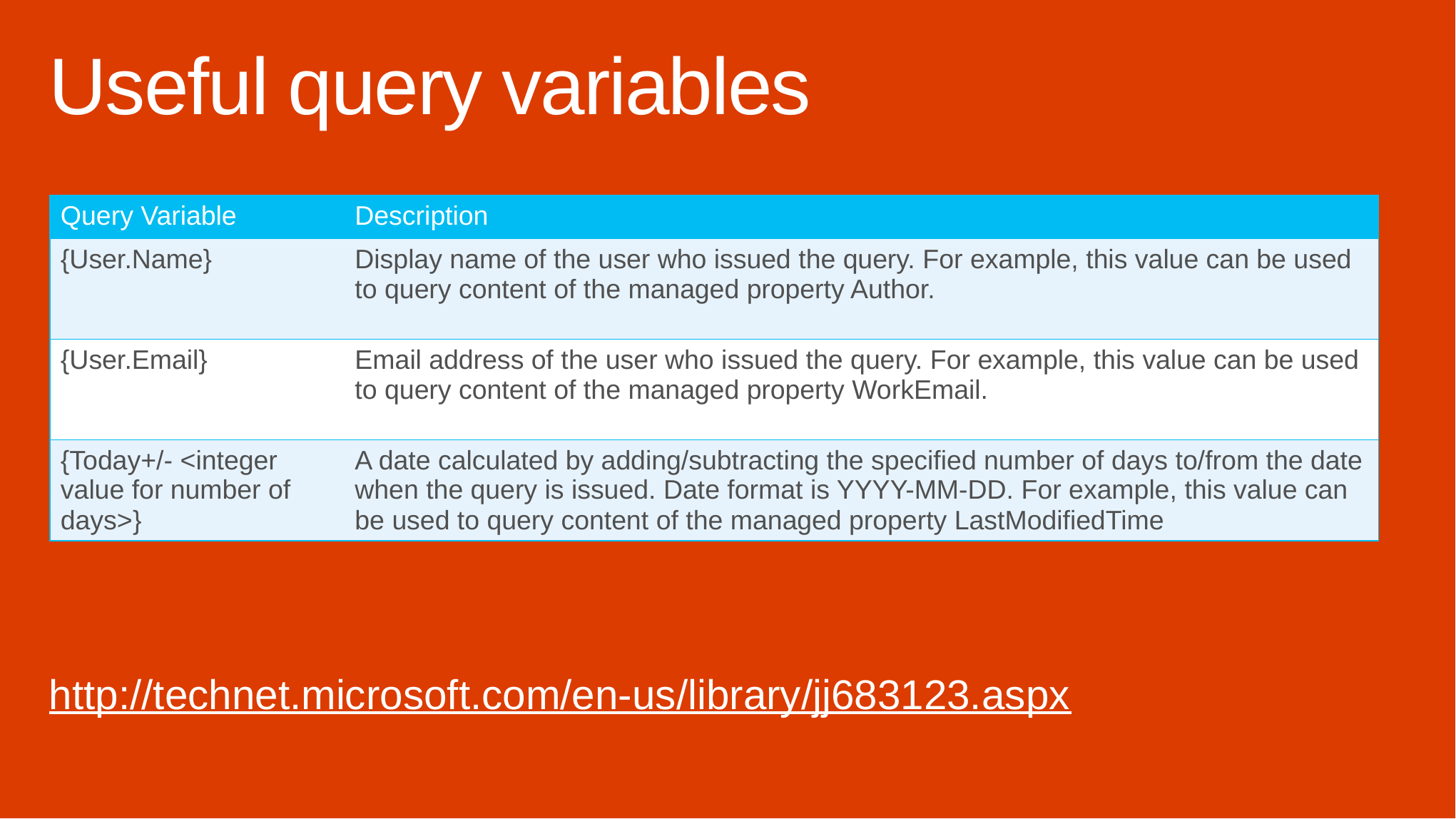

# Useful query variables

http://technet.microsoft.com/en-us/library/jj683123.aspx
| Query Variable | Description |
| --- | --- |
| {User.Name} | Display name of the user who issued the query. For example, this value can be used to query content of the managed property Author. |
| {User.Email} | Email address of the user who issued the query. For example, this value can be used to query content of the managed property WorkEmail. |
| {Today+/- <integer value for number of days>} | A date calculated by adding/subtracting the specified number of days to/from the date when the query is issued. Date format is YYYY-MM-DD. For example, this value can be used to query content of the managed property LastModifiedTime |